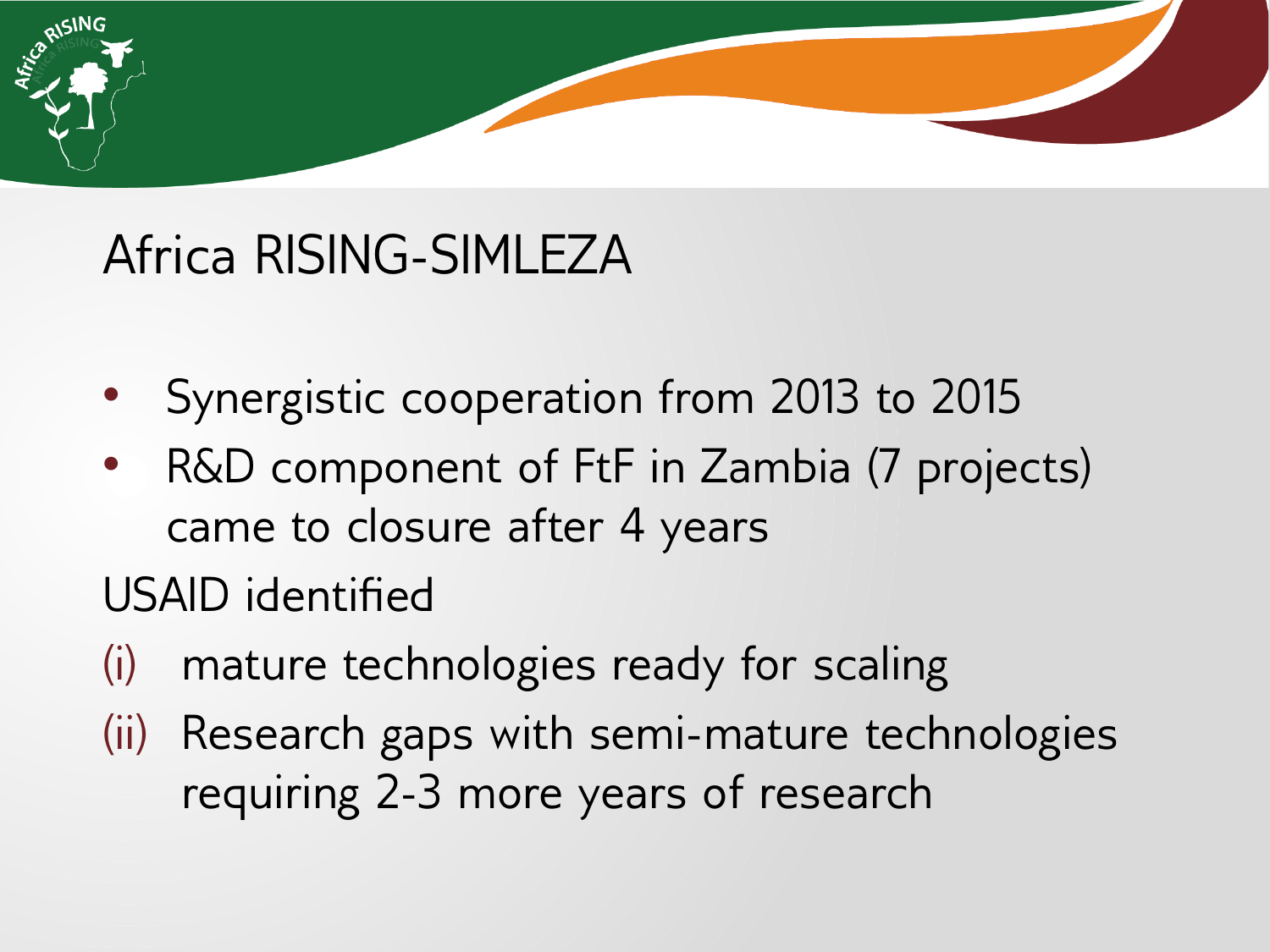

Africa RISING-SIMLEZA

Synergistic cooperation from 2013 to 2015
R&D component of FtF in Zambia (7 projects) came to closure after 4 years
USAID identified
mature technologies ready for scaling
Research gaps with semi-mature technologies requiring 2-3 more years of research